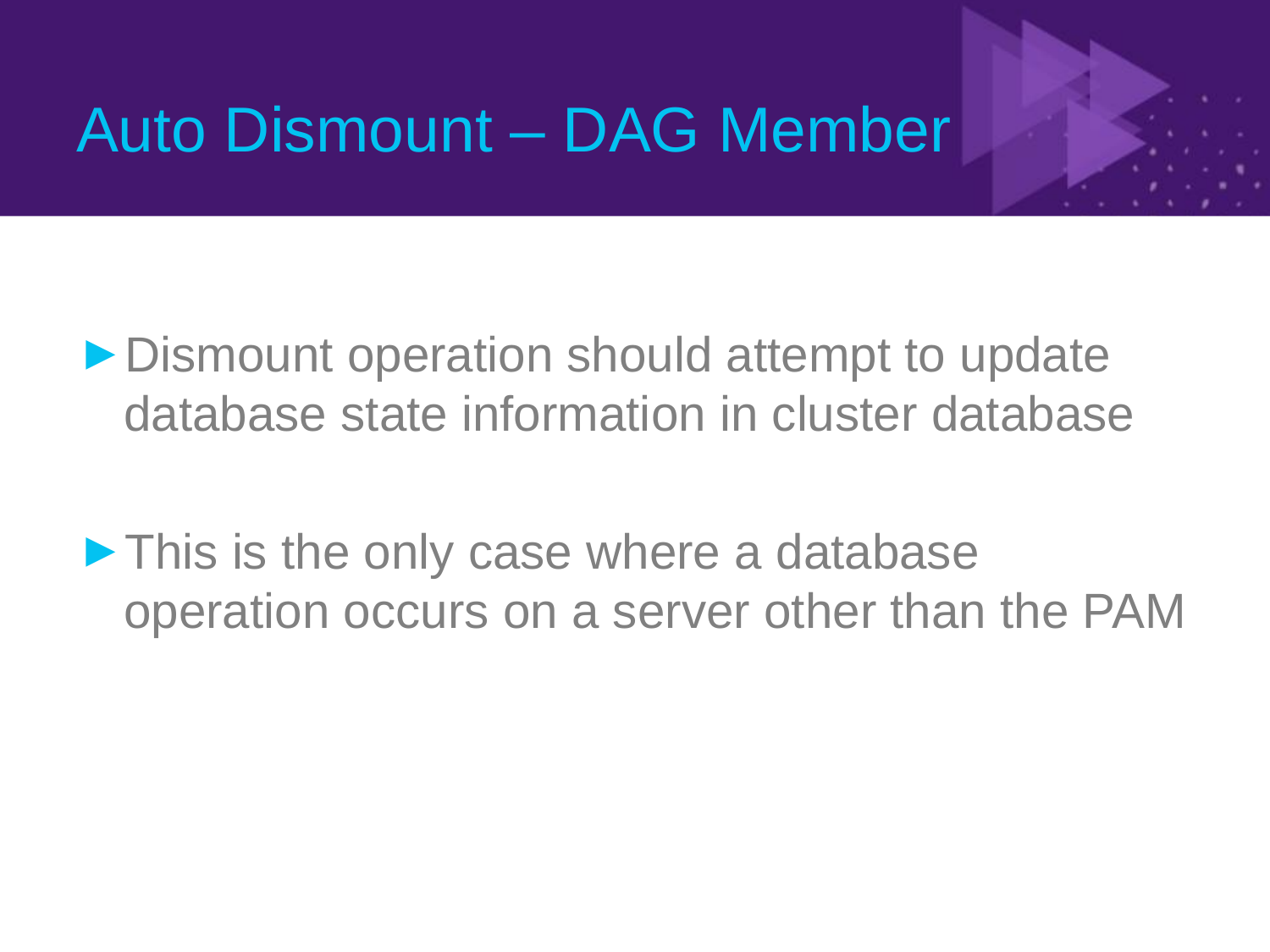

# Auto Dismount – DAG Member
Dismount operation should attempt to update database state information in cluster database

This is the only case where a database operation occurs on a server other than the PAM